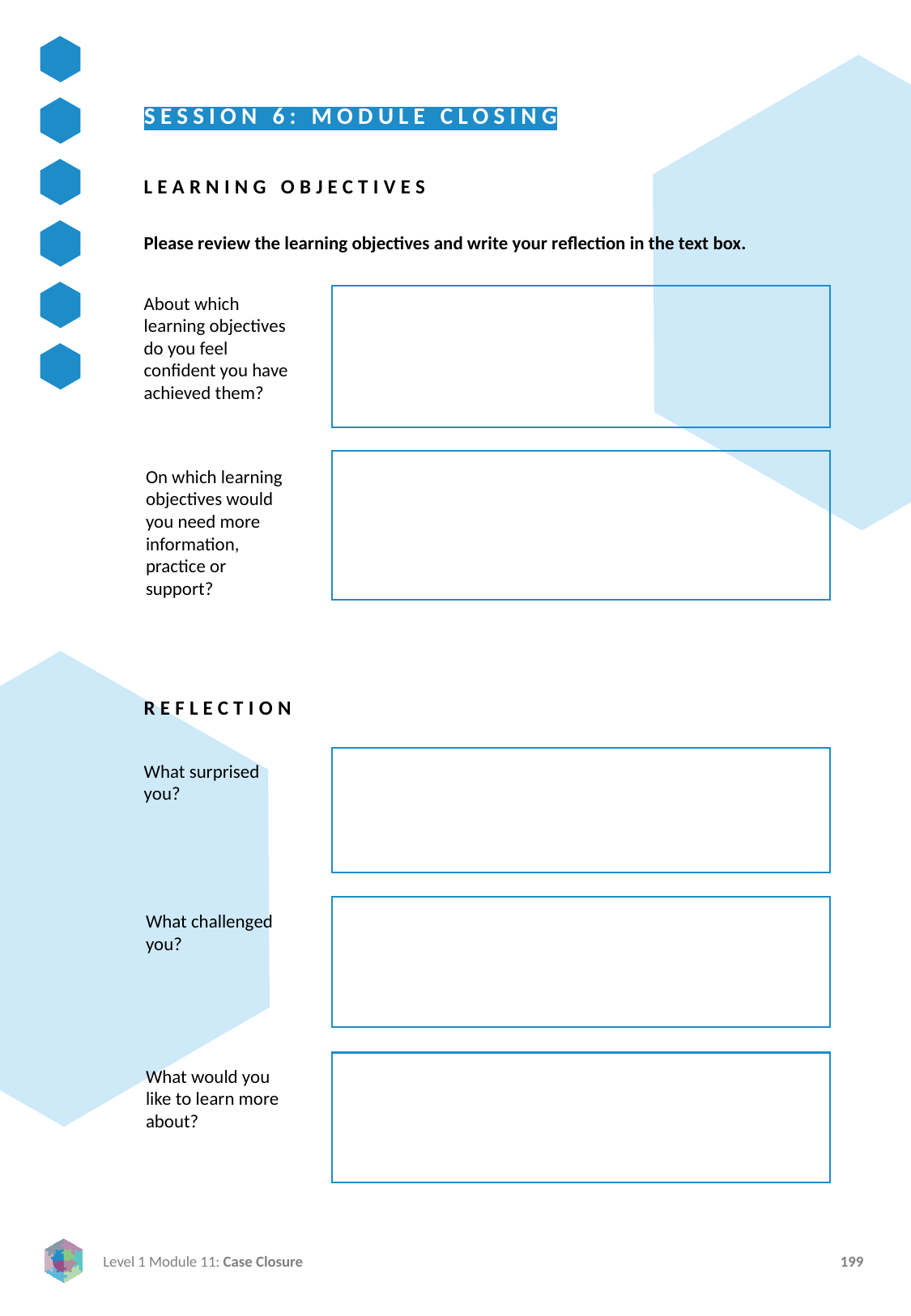

SESSION 6: MODULE CLOSING

LEARNING OBJECTIVES

Please review the learning objectives and write your reflection in the text box.
About which learning objectives do you feel confident you have achieved them?

On which learning objectives would you need more information, practice or support?

REFLECTION
What surprised you?

What challenged you?
What would you like to learn more about?